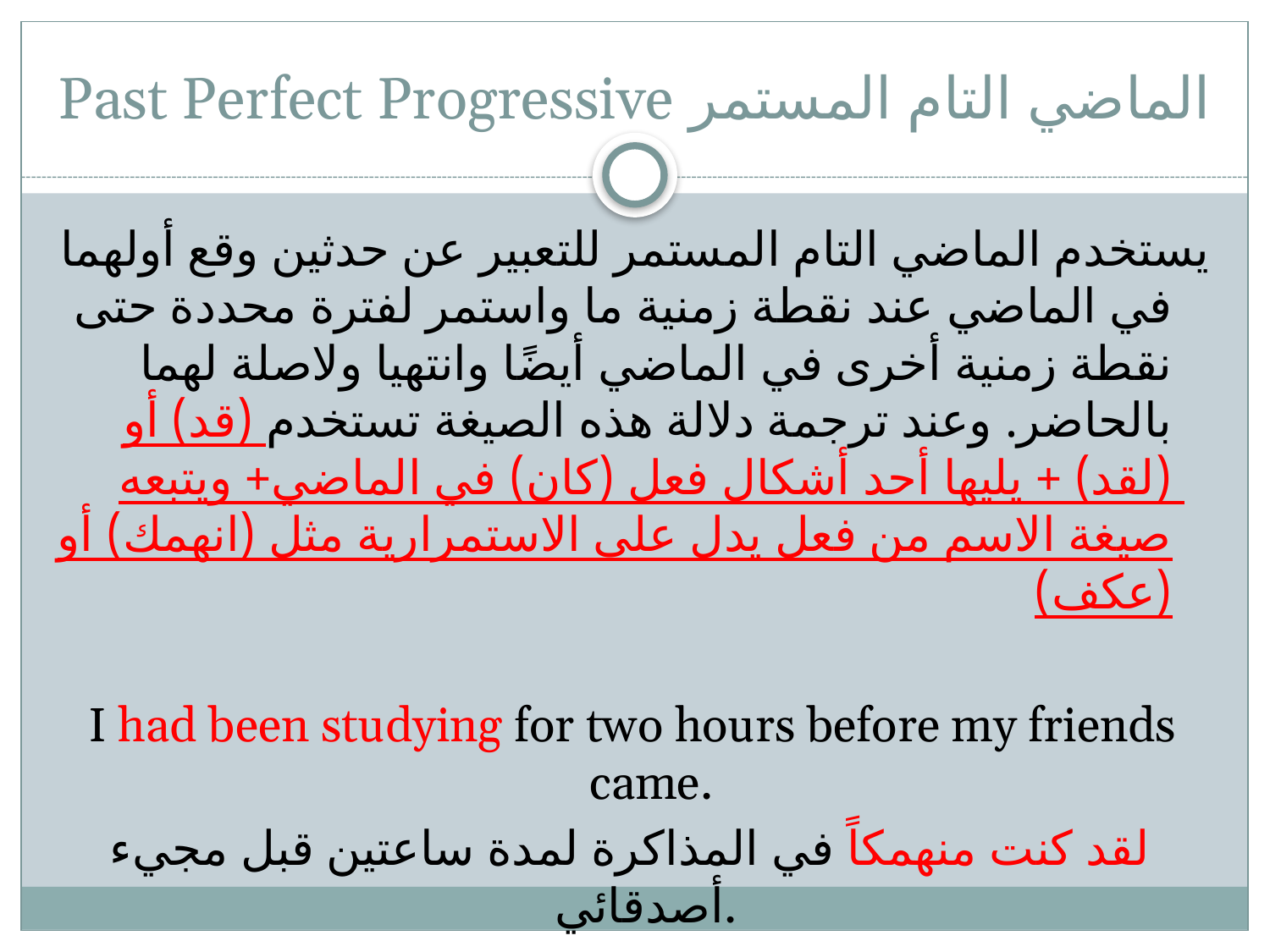

# الماضي التام المستمر Past Perfect Progressive
يستخدم الماضي التام المستمر للتعبير عن حدثين وقع أولهما في الماضي عند نقطة زمنية ما واستمر لفترة محددة حتى نقطة زمنية أخرى في الماضي أيضًا وانتهيا ولاصلة لهما بالحاضر. وعند ترجمة دلالة هذه الصيغة تستخدم (قد) أو (لقد) + يليها أحد أشكال فعل (كان) في الماضي+ ويتبعه صيغة الاسم من فعل يدل على الاستمرارية مثل (انهمك) أو (عكف)

I had been studying for two hours before my friends came.
لقد كنت منهمكاً في المذاكرة لمدة ساعتين قبل مجيء أصدقائي.